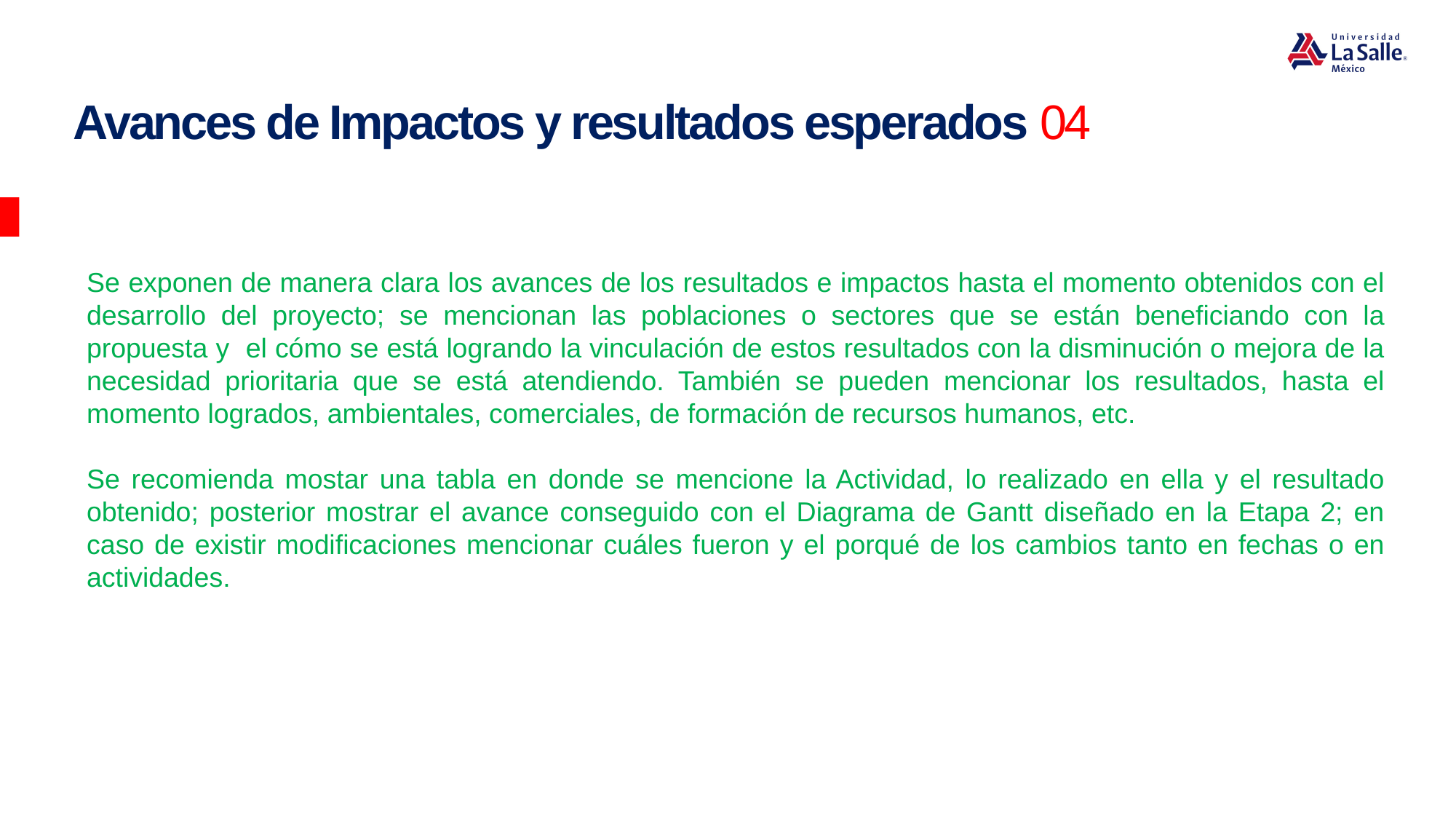

Avances de Impactos y resultados esperados 04

Se exponen de manera clara los avances de los resultados e impactos hasta el momento obtenidos con el desarrollo del proyecto; se mencionan las poblaciones o sectores que se están beneficiando con la propuesta y  el cómo se está logrando la vinculación de estos resultados con la disminución o mejora de la necesidad prioritaria que se está atendiendo. También se pueden mencionar los resultados, hasta el momento logrados, ambientales, comerciales, de formación de recursos humanos, etc.

Se recomienda mostar una tabla en donde se mencione la Actividad, lo realizado en ella y el resultado obtenido; posterior mostrar el avance conseguido con el Diagrama de Gantt diseñado en la Etapa 2; en caso de existir modificaciones mencionar cuáles fueron y el porqué de los cambios tanto en fechas o en actividades.